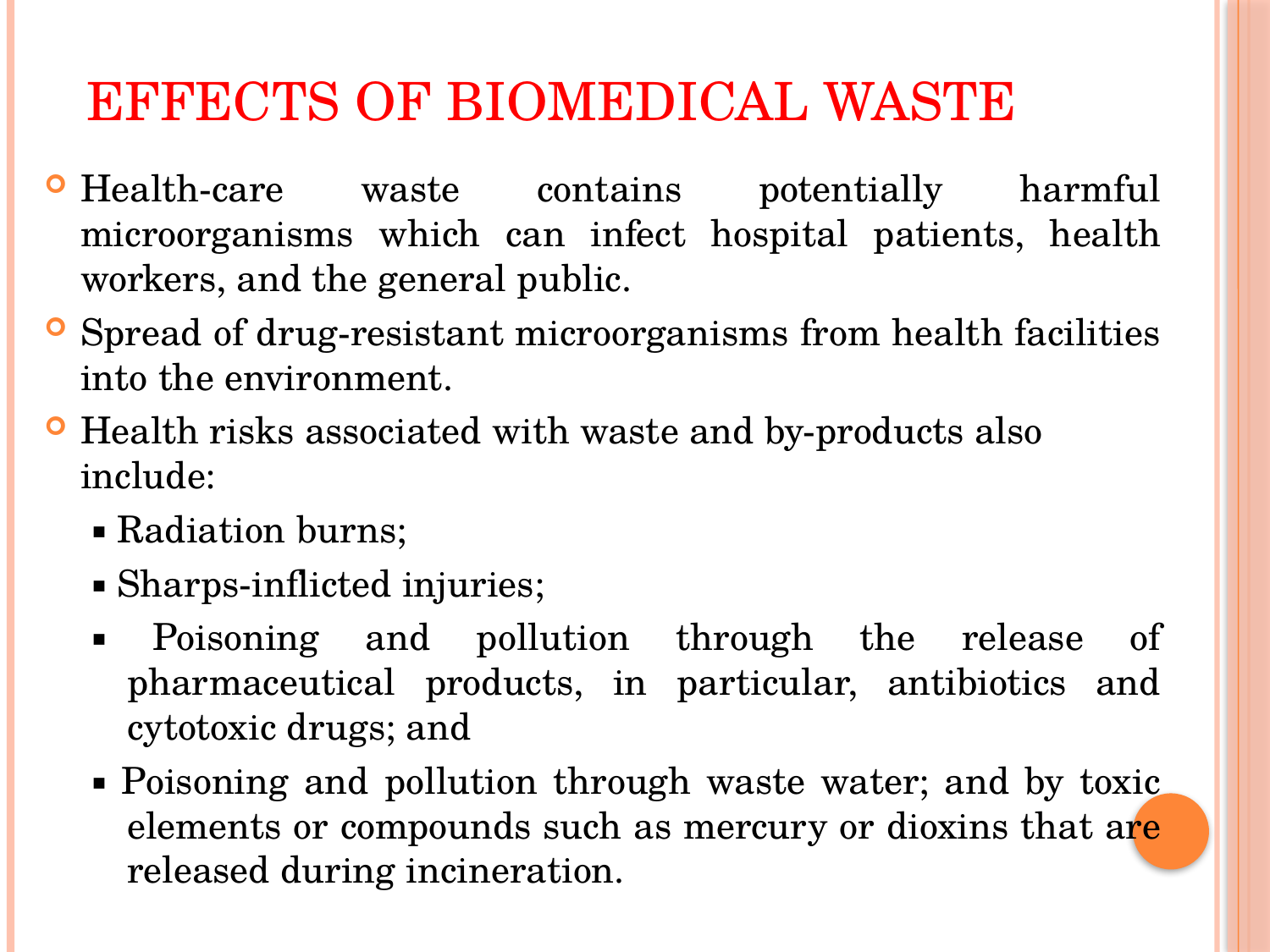

# Effects of Biomedical waste
Health-care waste contains potentially harmful microorganisms which can infect hospital patients, health workers, and the general public.
Spread of drug-resistant microorganisms from health facilities into the environment.
Health risks associated with waste and by-products also include:
▪ Radiation burns;
▪ Sharps-inflicted injuries;
▪ Poisoning and pollution through the release of pharmaceutical products, in particular, antibiotics and cytotoxic drugs; and
▪ Poisoning and pollution through waste water; and by toxic elements or compounds such as mercury or dioxins that are released during incineration.